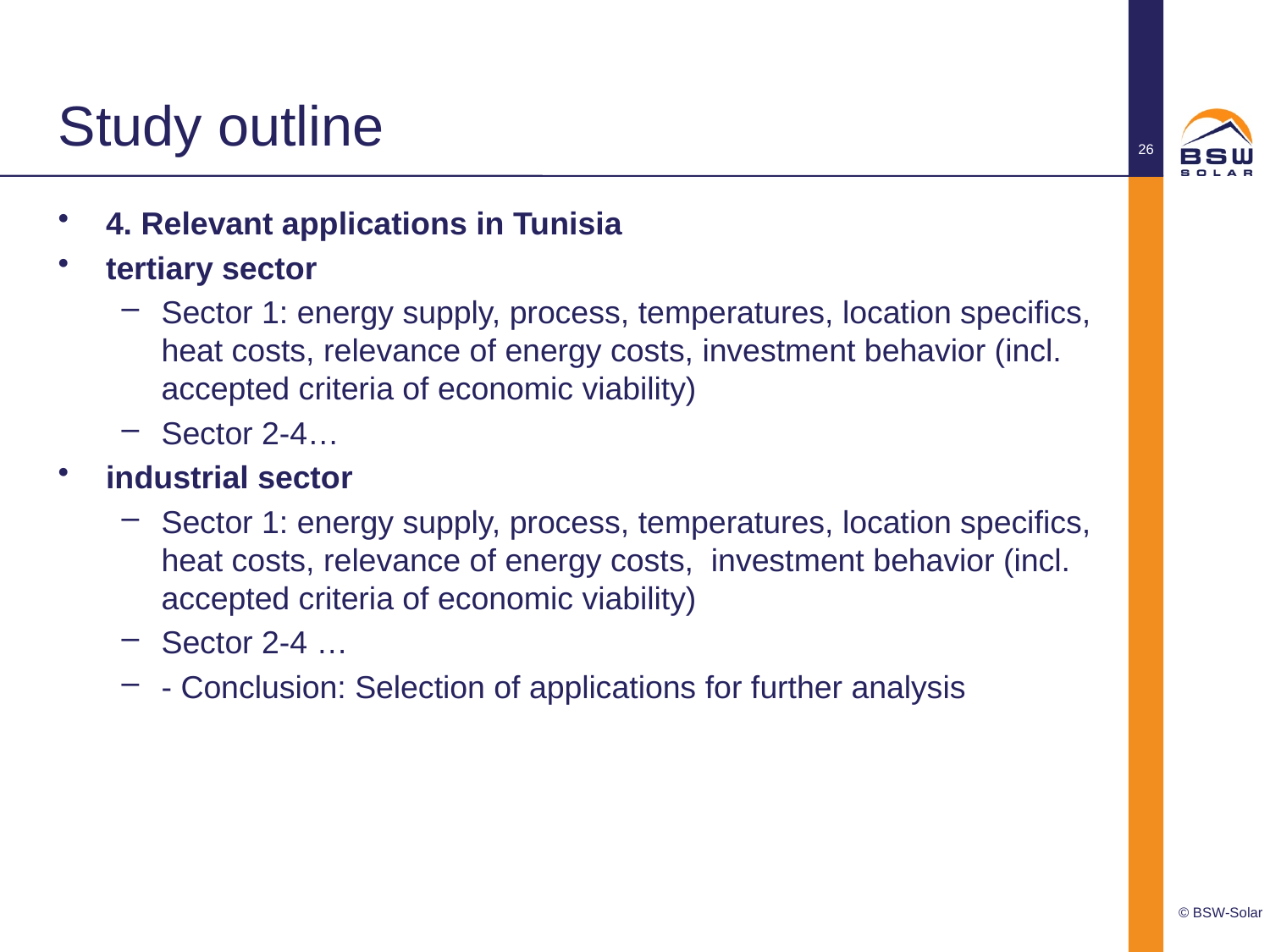

# Study outline
26
4. Relevant applications in Tunisia
tertiary sector
Sector 1: energy supply, process, temperatures, location specifics, heat costs, relevance of energy costs, investment behavior (incl. accepted criteria of economic viability)
Sector 2-4…
industrial sector
Sector 1: energy supply, process, temperatures, location specifics, heat costs, relevance of energy costs,  investment behavior (incl. accepted criteria of economic viability)
Sector 2-4 …
- Conclusion: Selection of applications for further analysis
© BSW-Solar